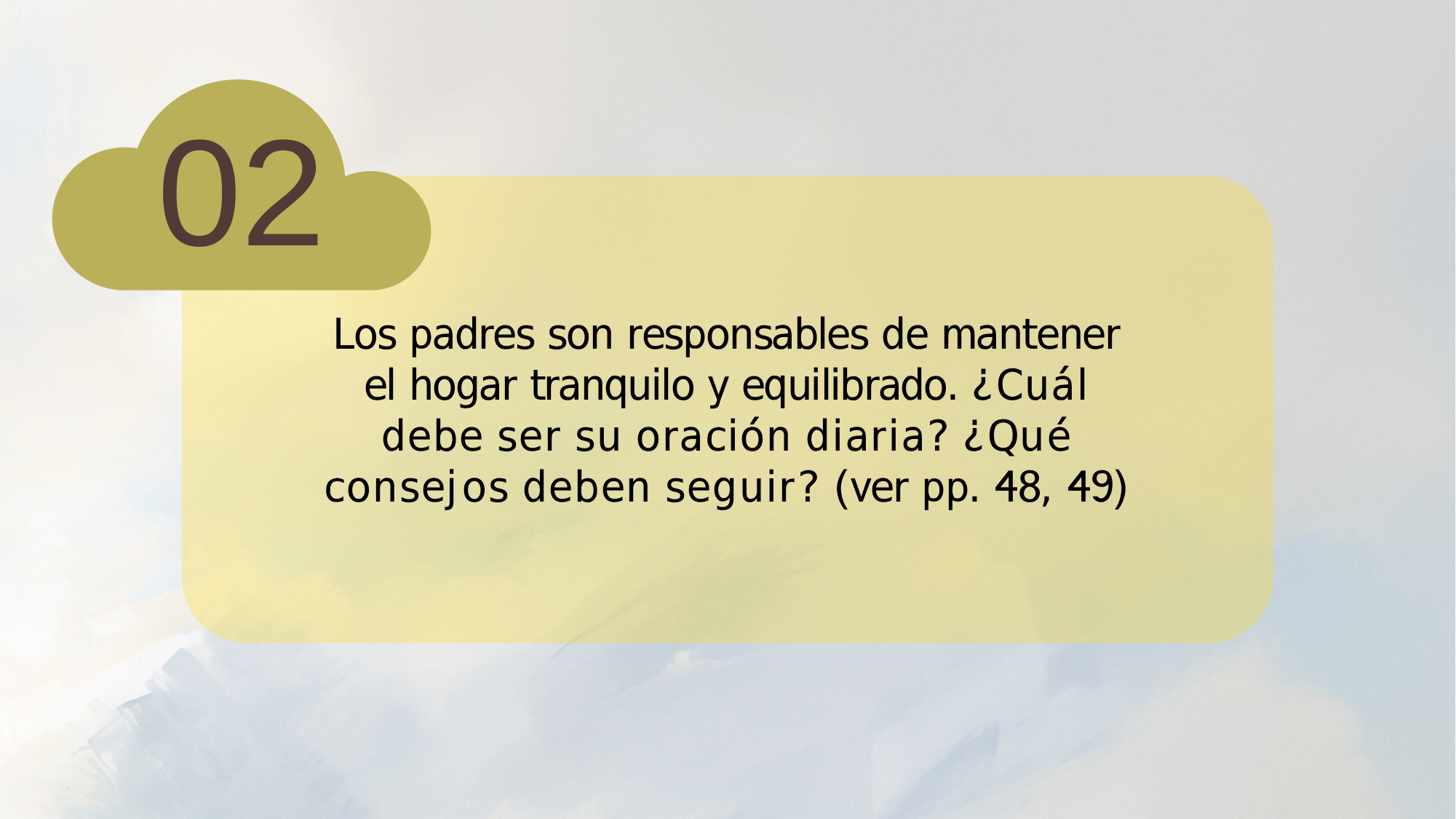

02

Los padres son responsables de mantener el hogar tranquilo y equilibrado. ¿Cuál debe ser su oración diaria? ¿Qué consejos deben seguir? (ver pp. 48, 49)